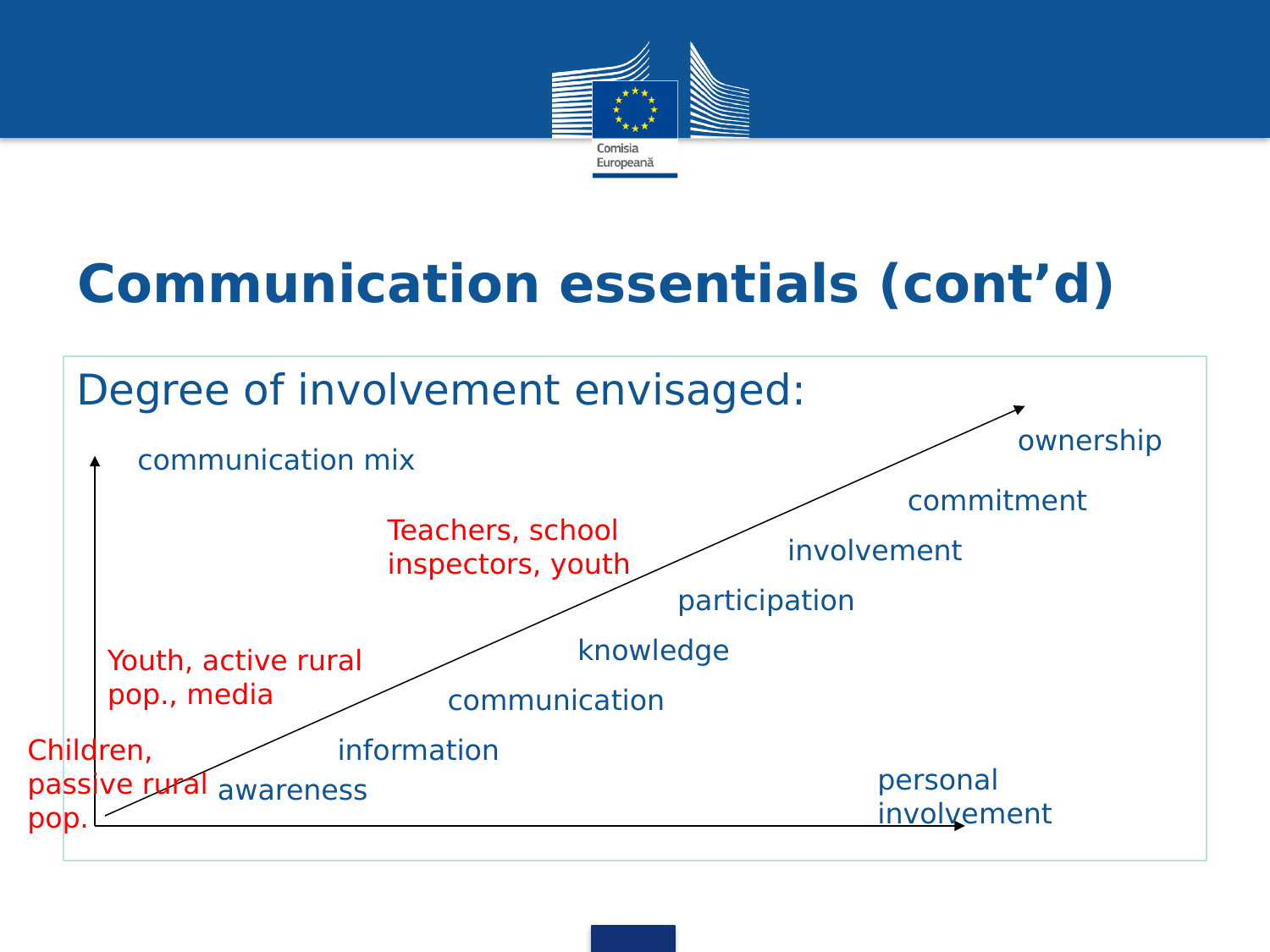

# Communication essentials (cont’d)
Degree of involvement envisaged:

ownership
communication mix
commitment
Teachers, school inspectors, youth
involvement
participation
knowledge
Youth, active rural pop., media
communication
Children, passive rural pop.
information
personal involvement
awareness